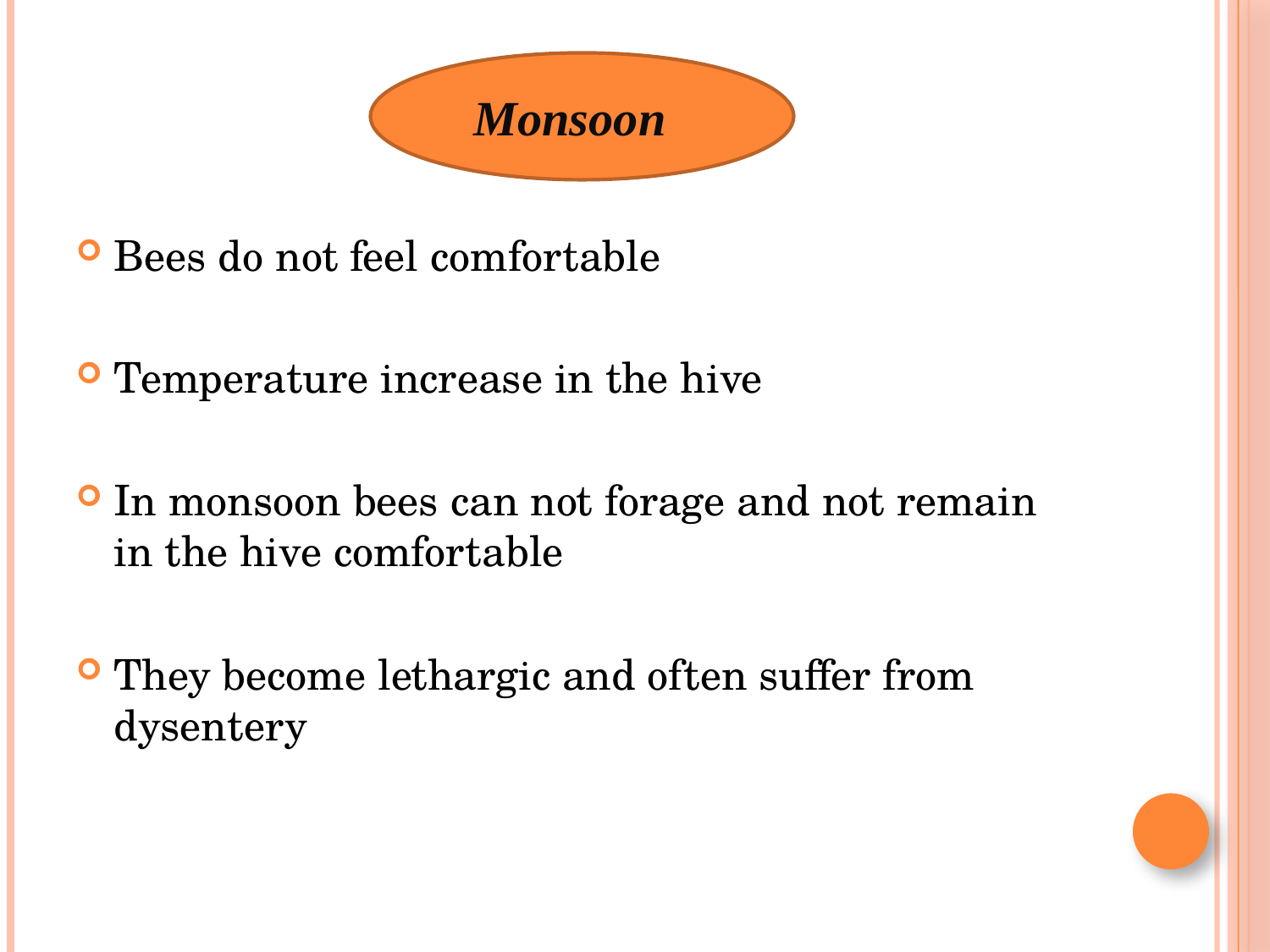

Monsoon
Bees do not feel comfortable

Temperature increase in the hive

In monsoon bees can not forage and not remain in the hive comfortable

They become lethargic and often suffer from dysentery